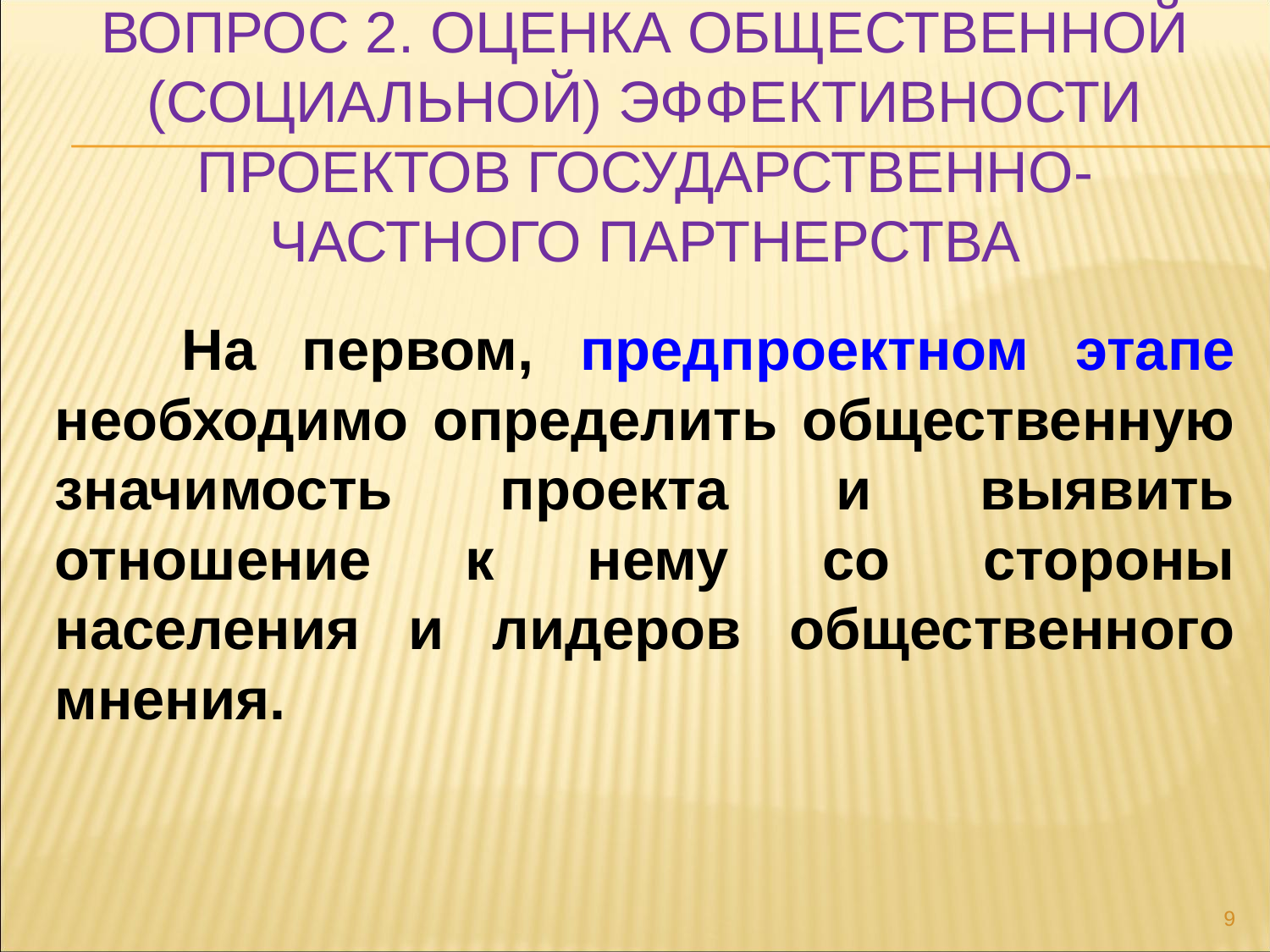

# ВОПРОС 2. ОЦЕНКА ОБЩЕСТВЕННОЙ (СОЦИАЛЬНОЙ) ЭФФЕКТИВНОСТИ ПРОЕКТОВ ГОСУДАРСТВЕННО-ЧАСТНОГО ПАРТНЕРСТВА
	На первом, предпроектном этапе необходимо определить общественную значимость проекта и выявить отношение к нему со стороны населения и лидеров общественного мнения.
9